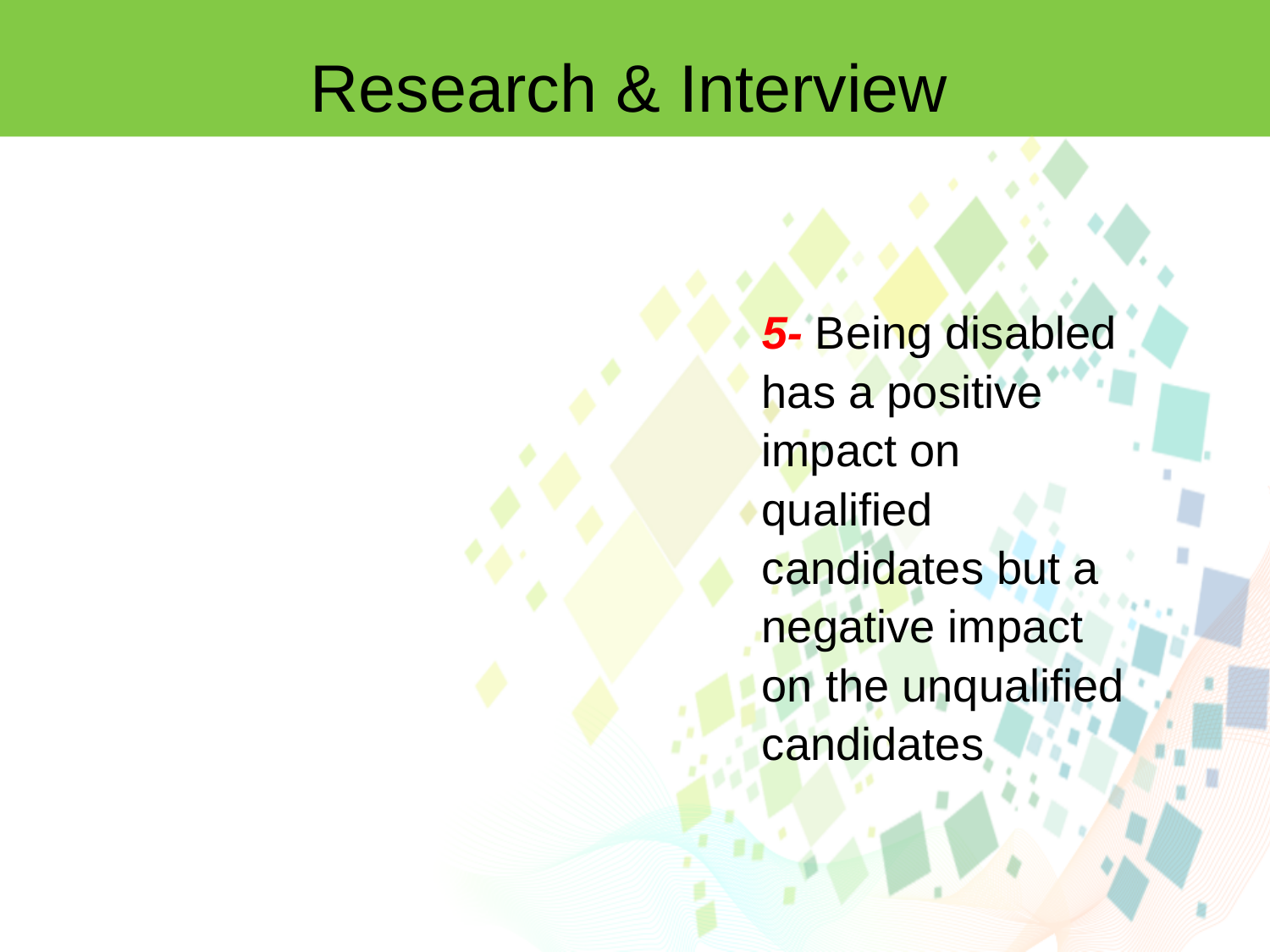

Research & Interview
5- Being disabled has a positive impact on qualified candidates but a negative impact on the unqualified candidates